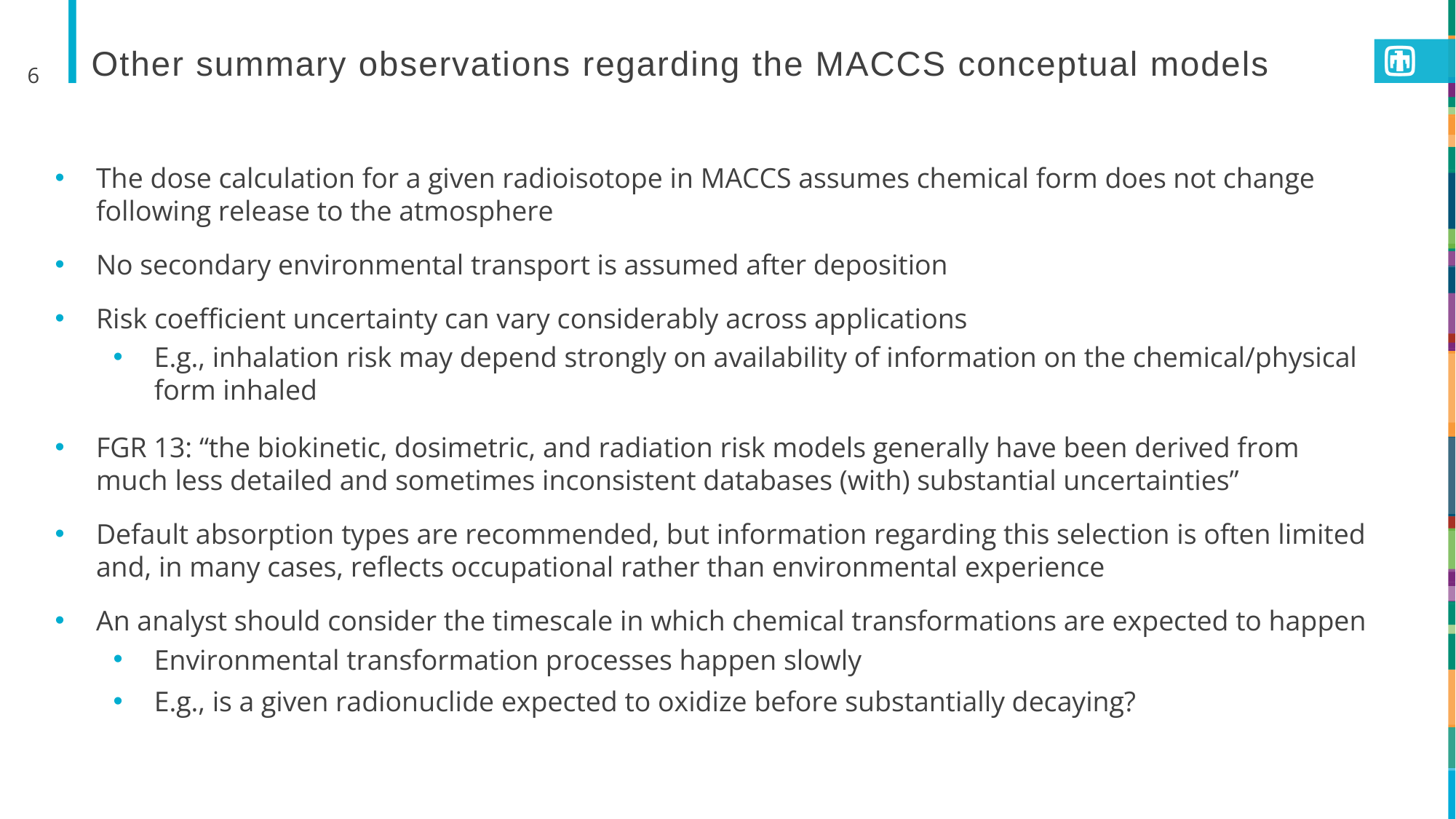

6
# Other summary observations regarding the MACCS conceptual models
The dose calculation for a given radioisotope in MACCS assumes chemical form does not change following release to the atmosphere
No secondary environmental transport is assumed after deposition
Risk coefficient uncertainty can vary considerably across applications
E.g., inhalation risk may depend strongly on availability of information on the chemical/physical form inhaled
FGR 13: “the biokinetic, dosimetric, and radiation risk models generally have been derived from much less detailed and sometimes inconsistent databases (with) substantial uncertainties”
Default absorption types are recommended, but information regarding this selection is often limited and, in many cases, reflects occupational rather than environmental experience
An analyst should consider the timescale in which chemical transformations are expected to happen
Environmental transformation processes happen slowly
E.g., is a given radionuclide expected to oxidize before substantially decaying?